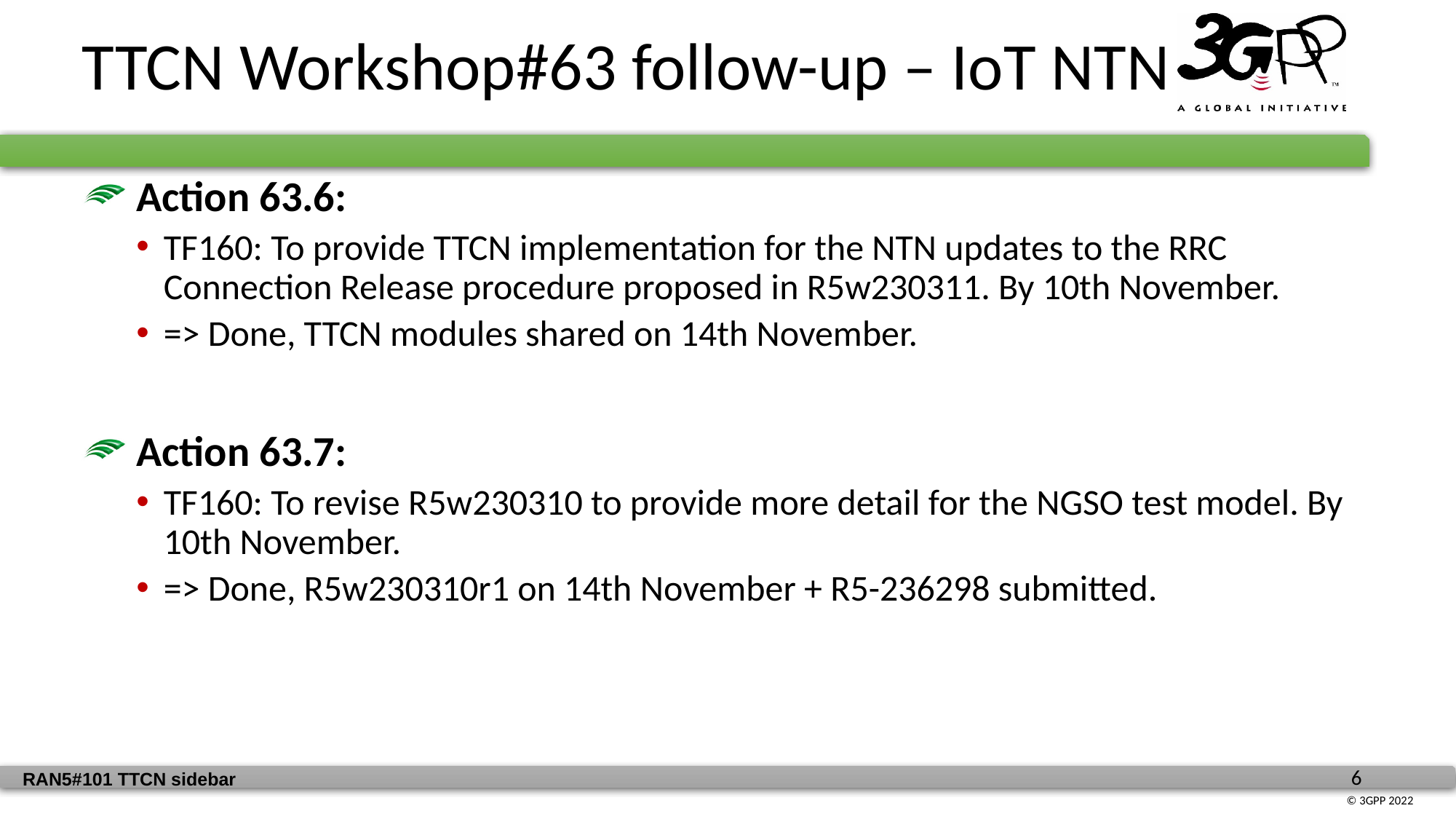

TTCN Workshop#63 follow-up – IoT NTN
 Action 63.6:
TF160: To provide TTCN implementation for the NTN updates to the RRC Connection Release procedure proposed in R5w230311. By 10th November.
=> Done, TTCN modules shared on 14th November.

 Action 63.7:
TF160: To revise R5w230310 to provide more detail for the NGSO test model. By 10th November.
=> Done, R5w230310r1 on 14th November + R5-236298 submitted.